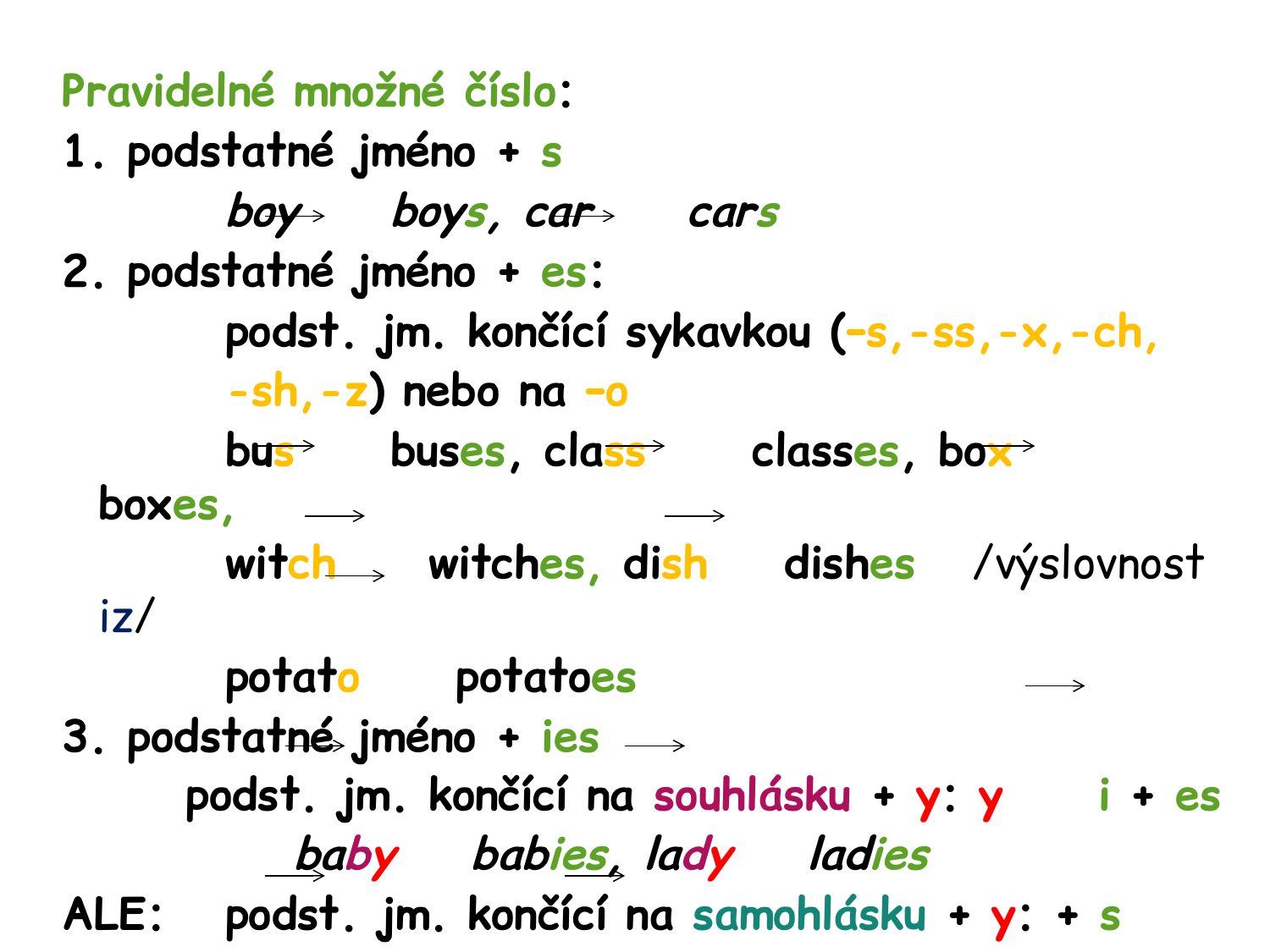

Pravidelné množné číslo:
1. podstatné jméno + s
		boy  	  boys, car     cars
2. podstatné jméno + es:
		podst. jm. končící sykavkou (–s,-ss,-x,-ch,
		-sh,-z) nebo na –o
		bus	  buses, class	 classes, box     boxes,
		witch	    witches, dish    dishes   /výslovnost iz/
		potato     potatoes
3. podstatné jméno + ies
	 podst. jm. končící na souhlásku + y: y     i + es
		baby    babies, lady    ladies
ALE:	podst. jm. končící na samohlásku + y: + s
		boy     boys, toy	    toys